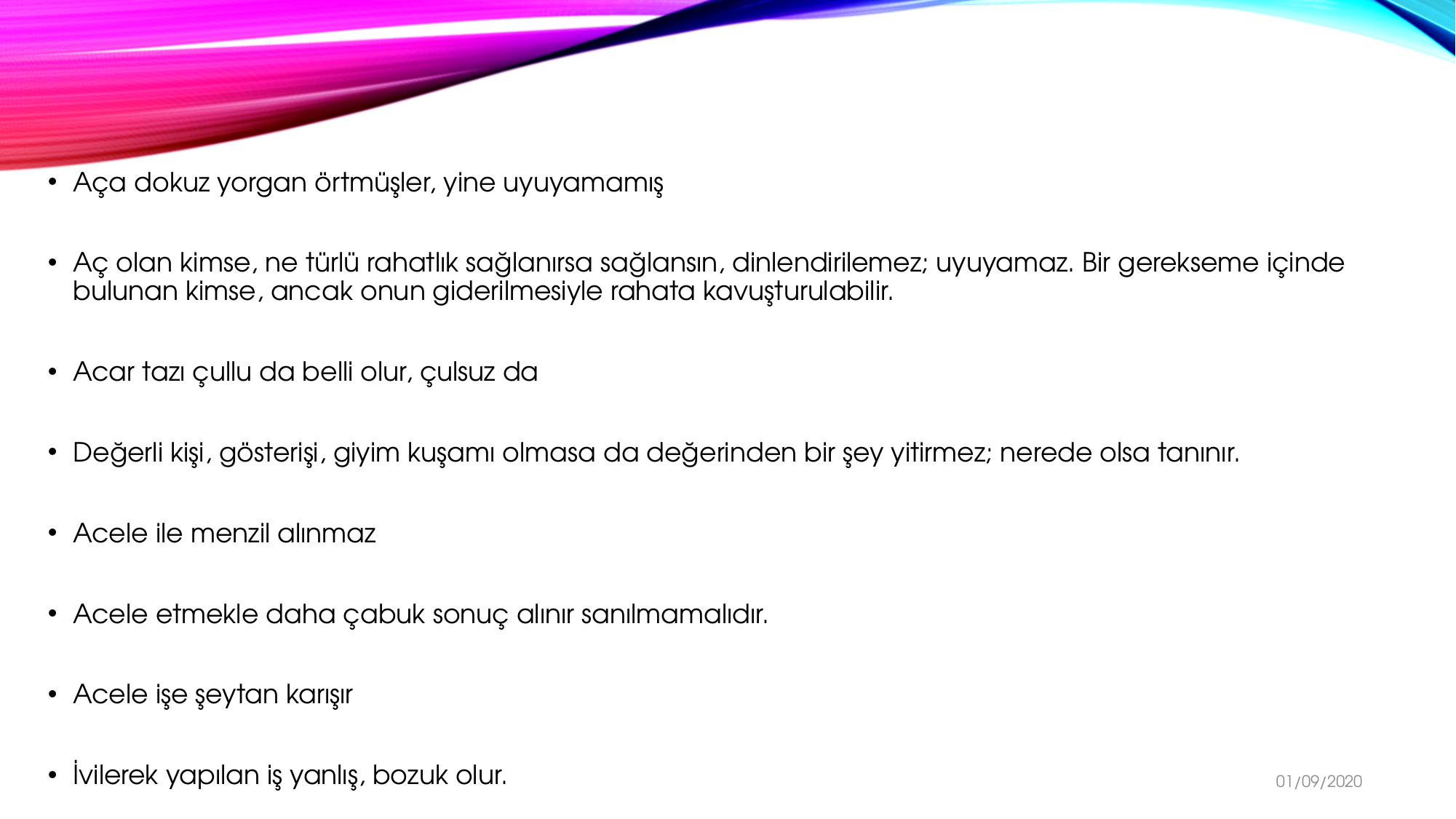

#
Aça dokuz yorgan örtmüşler, yine uyuyamamış

Aç olan kimse, ne türlü rahatlık sağlanırsa sağlansın, dinlendirilemez; uyuyamaz. Bir gerekseme içinde bulunan kimse, ancak onun giderilmesiyle rahata kavuşturulabilir.

Acar tazı çullu da belli olur, çulsuz da

Değerli kişi, gösterişi, giyim kuşamı olmasa da değerinden bir şey yitirmez; nerede olsa tanınır.

Acele ile menzil alınmaz

Acele etmekle daha çabuk sonuç alınır sanılmamalıdır.

Acele işe şeytan karışır

İvilerek yapılan iş yanlış, bozuk olur.
01/09/2020